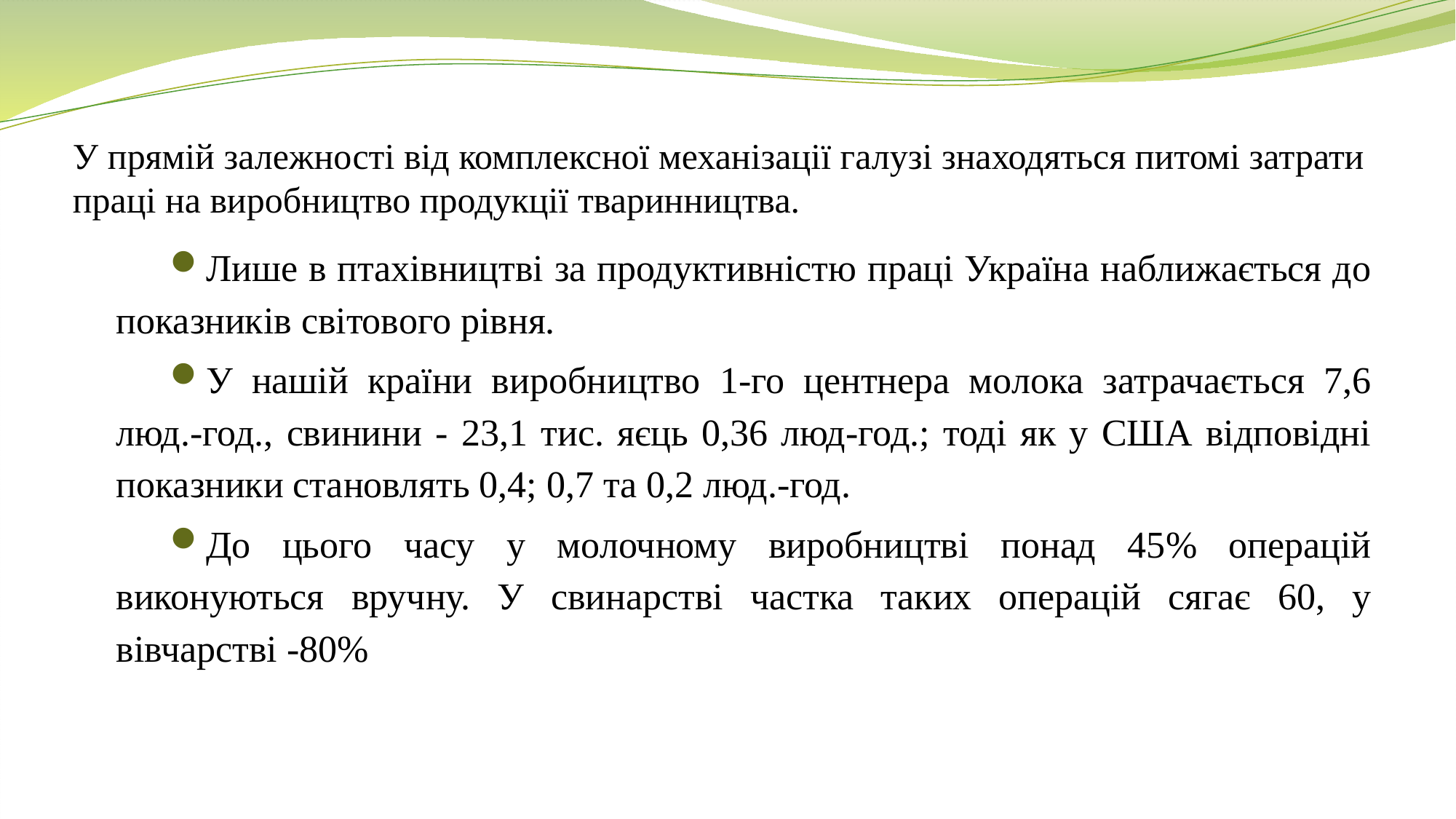

# У прямій залежності від комплексної механізації галузі знаходяться питомі затрати праці на виробництво продукції тваринництва.
Лише в птахівництві за продуктивністю праці Україна наближається до показників світового рівня.
У нашій країни виробництво 1-го центнера молока затрачається 7,6 люд.-год., свинини - 23,1 тис. яєць 0,36 люд-год.; тоді як у США відповідні показники становлять 0,4; 0,7 та 0,2 люд.-год.
До цього часу у молочному виробництві понад 45% операцій виконуються вручну. У свинарстві частка таких операцій сягає 60, у вівчарстві -80%